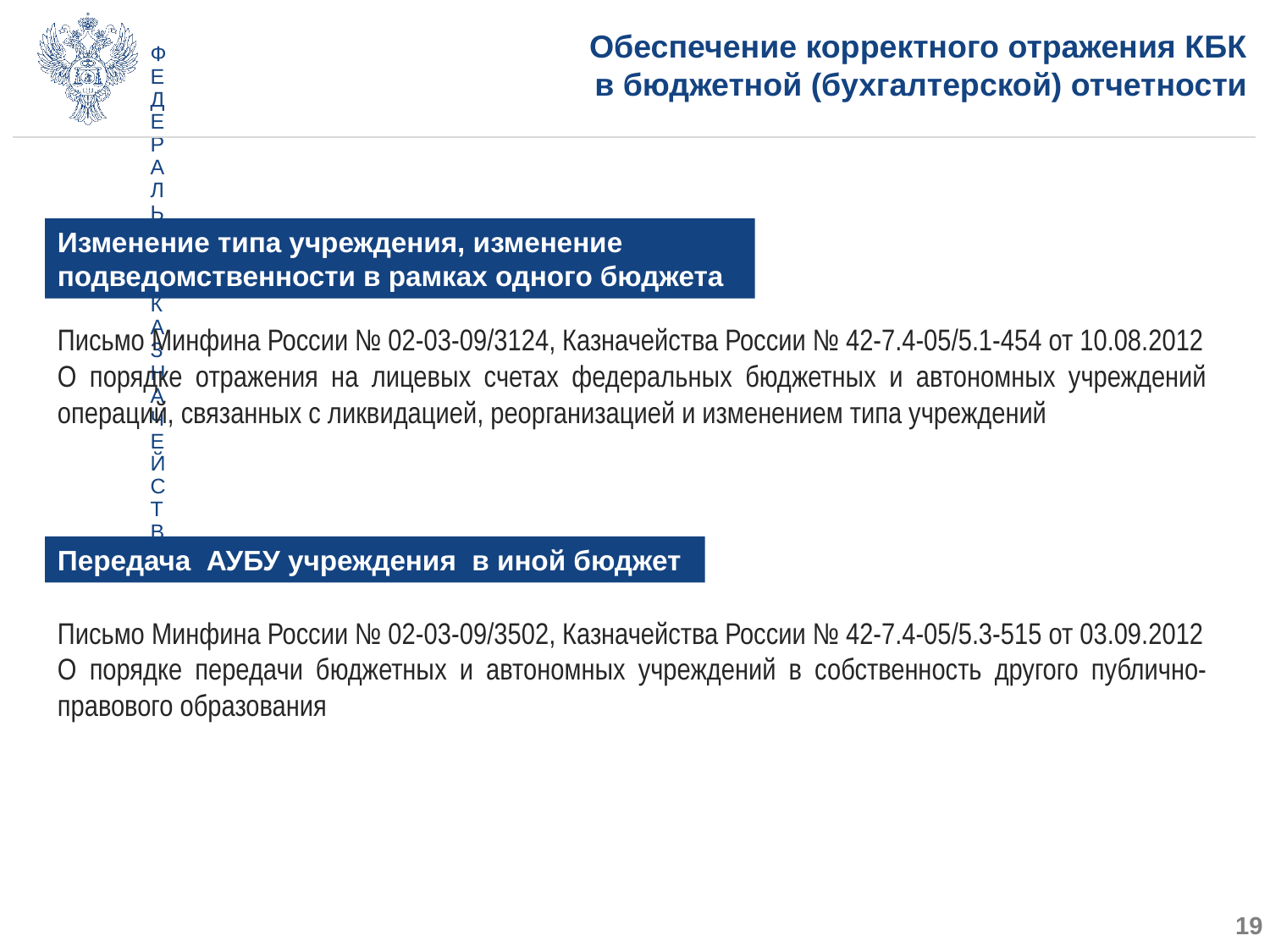

# Обеспечение корректного отражения КБК в бюджетной (бухгалтерской) отчетности
Изменение типа учреждения, изменение подведомственности в рамках одного бюджета
Письмо Минфина России № 02-03-09/3124, Казначейства России № 42-7.4-05/5.1-454 от 10.08.2012
О порядке отражения на лицевых счетах федеральных бюджетных и автономных учреждений операций, связанных с ликвидацией, реорганизацией и изменением типа учреждений
Передача  АУБУ учреждения  в иной бюджет
Письмо Минфина России № 02-03-09/3502, Казначейства России № 42-7.4-05/5.3-515 от 03.09.2012
О порядке передачи бюджетных и автономных учреждений в собственность другого публично-правового образования
19